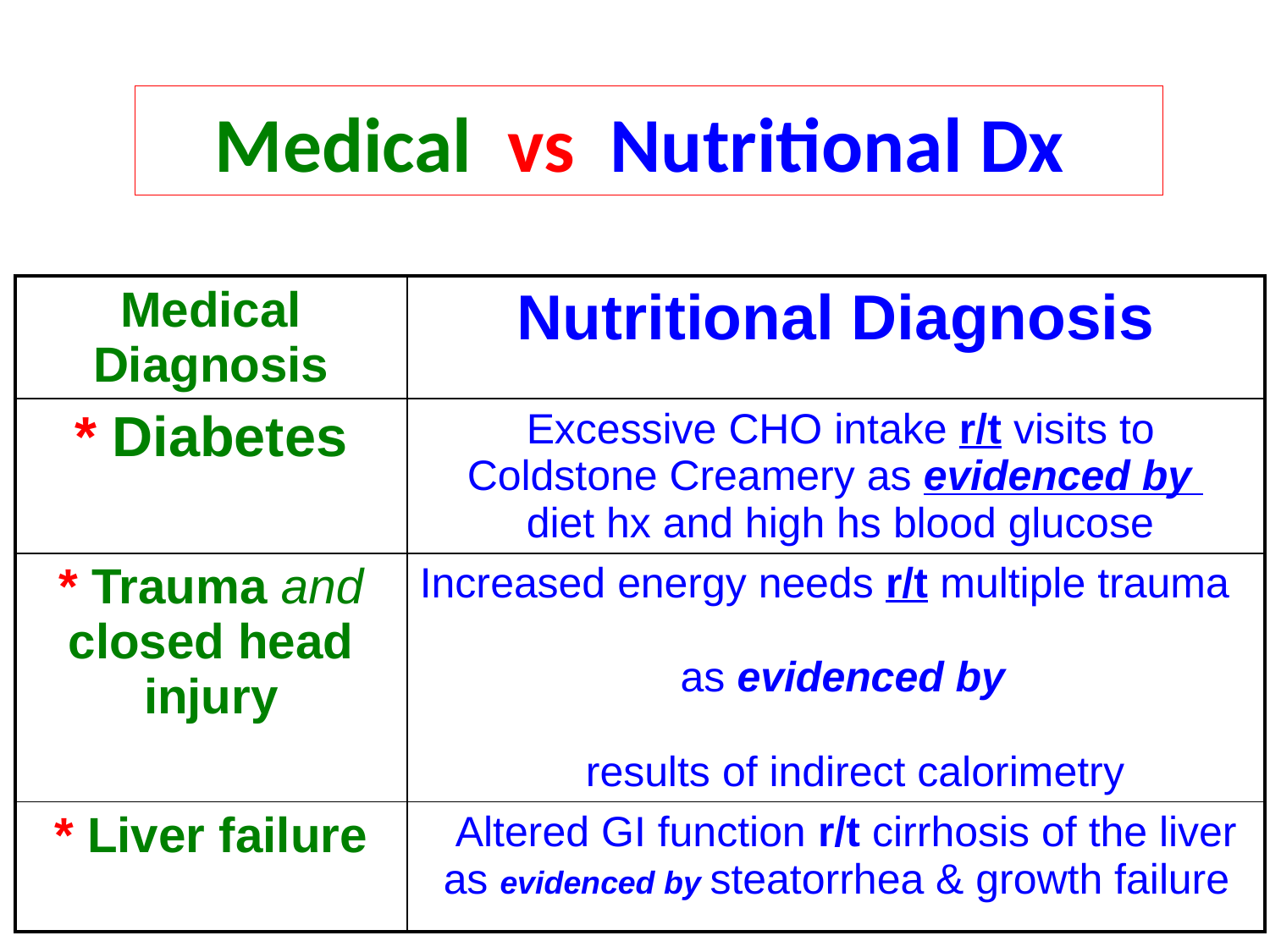

# Medical  vs  Nutritional Dx
| Medical Diagnosis | Nutritional Diagnosis |
| --- | --- |
| \* Diabetes | Excessive CHO intake r/t visits to Coldstone Creamery as evidenced by diet hx and high hs blood glucose |
| \* Trauma and closed head injury | Increased energy needs r/t multiple trauma as evidenced by results of indirect calorimetry |
| \* Liver failure | Altered GI function r/t cirrhosis of the liver as evidenced by steatorrhea & growth failure |